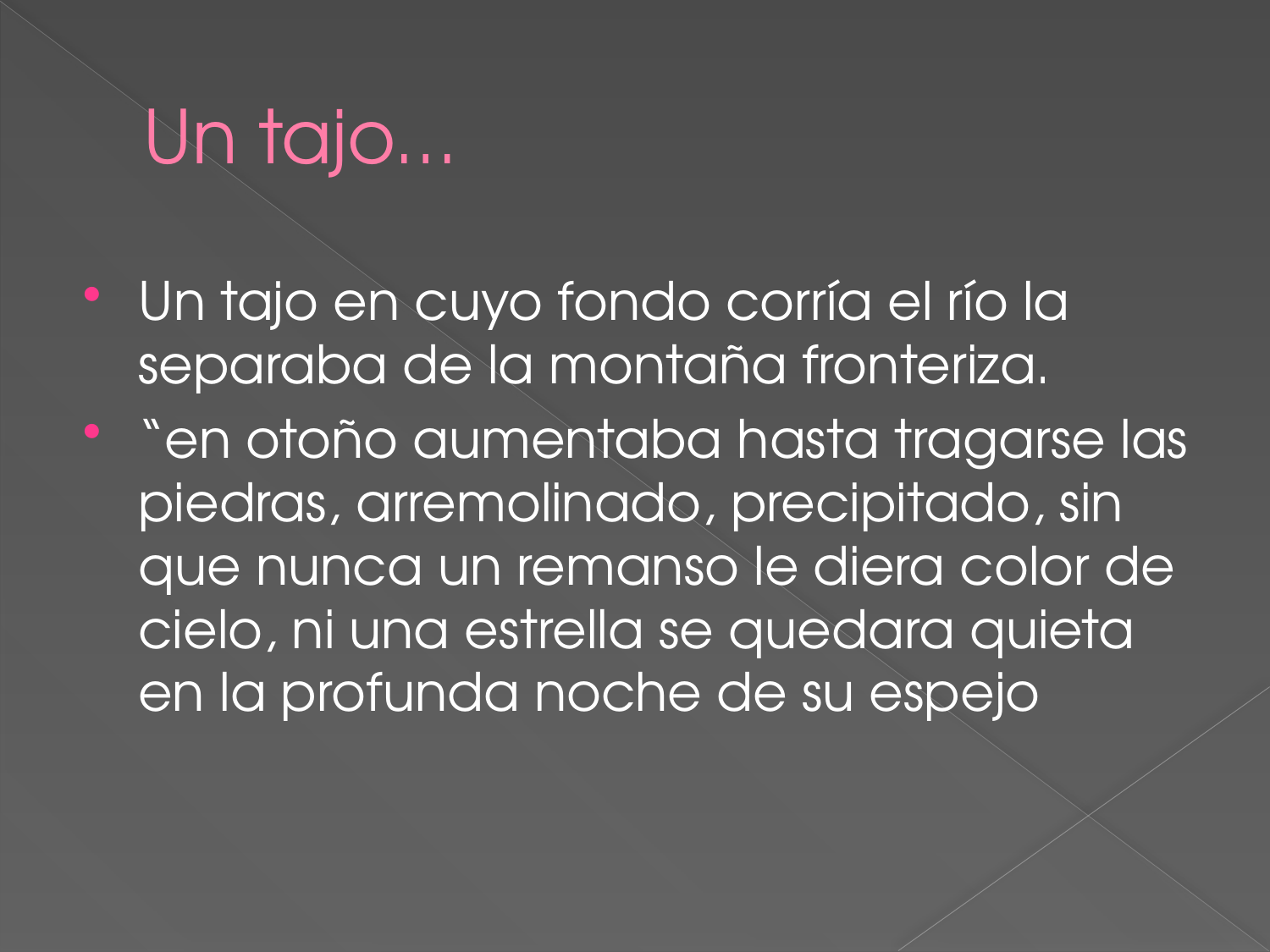

# Un tajo…
Un tajo en cuyo fondo corría el río la separaba de la montaña fronteriza.
“en otoño aumentaba hasta tragarse las piedras, arremolinado, precipitado, sin que nunca un remanso le diera color de cielo, ni una estrella se quedara quieta en la profunda noche de su espejo